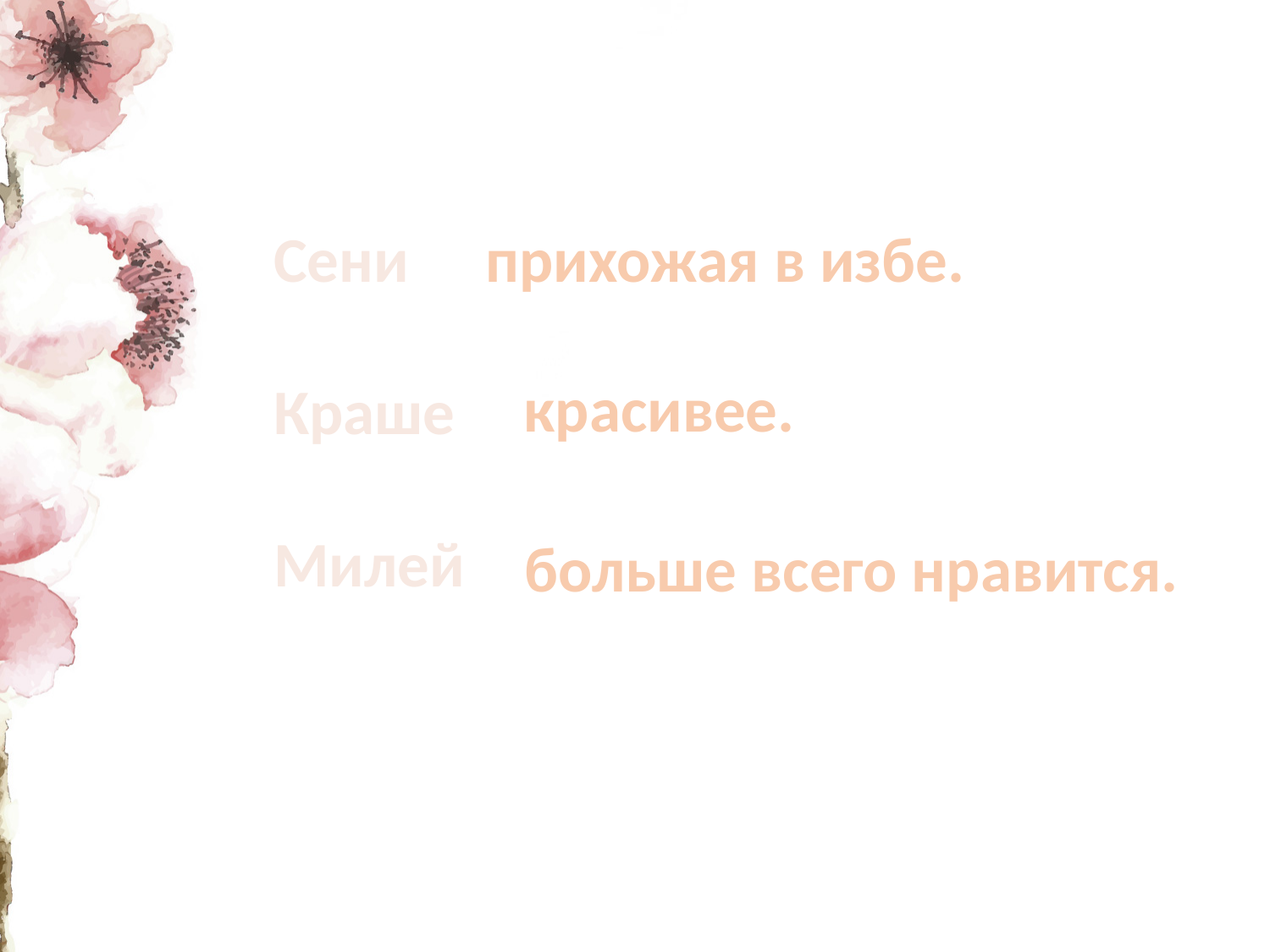

Сени

Краше

Милей

прихожая в избе.
красивее.
больше всего нравится.